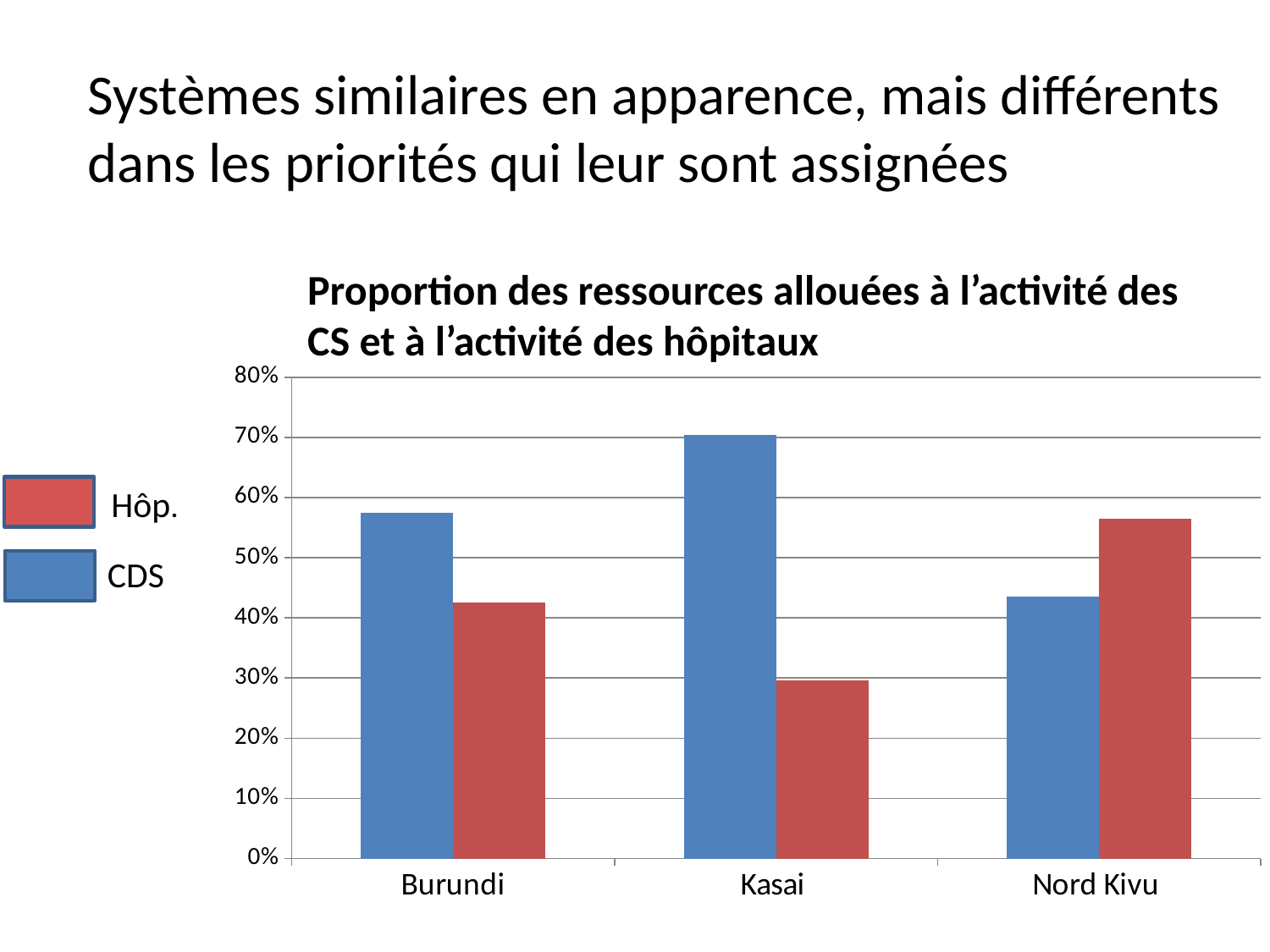

# Systèmes similaires en apparence, mais différents dans les priorités qui leur sont assignées
Proportion des ressources allouées à l’activité des CS et à l’activité des hôpitaux

### Chart

| Category | PMA | PCA |
|---|---|---|
| Burundi | 0.5744405199872484 | 0.4255594800127511 |
| Kasai  | 0.7043453508907936 | 0.2956546491092076 |
| Nord Kivu  | 0.435449647218839 | 0.5645503527811615 |
Hôp.

CDS